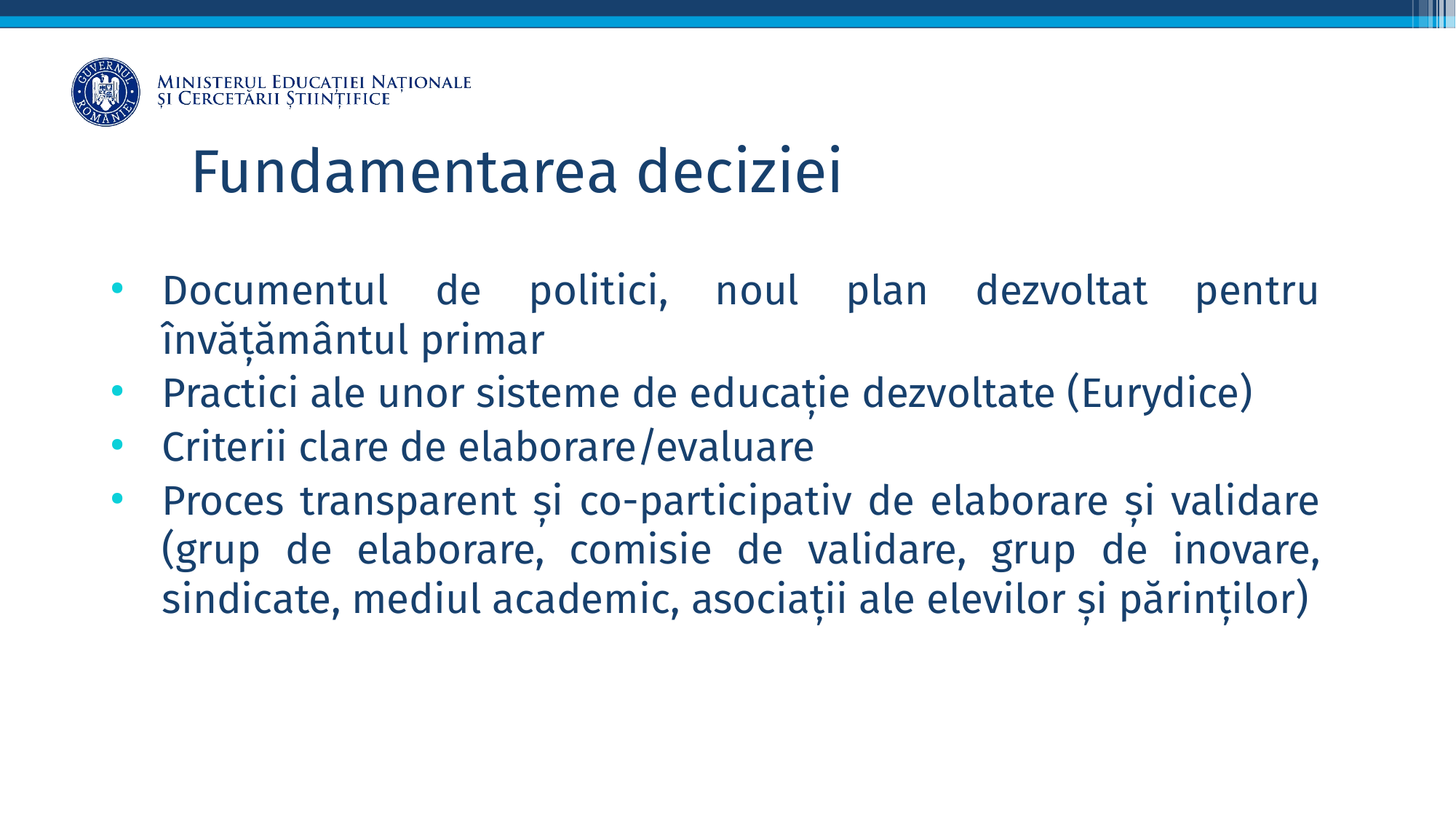

# Fundamentarea deciziei
Documentul de politici, noul plan dezvoltat pentru învățământul primar
Practici ale unor sisteme de educație dezvoltate (Eurydice)
Criterii clare de elaborare/evaluare
Proces transparent și co-participativ de elaborare și validare (grup de elaborare, comisie de validare, grup de inovare, sindicate, mediul academic, asociații ale elevilor și părinților)